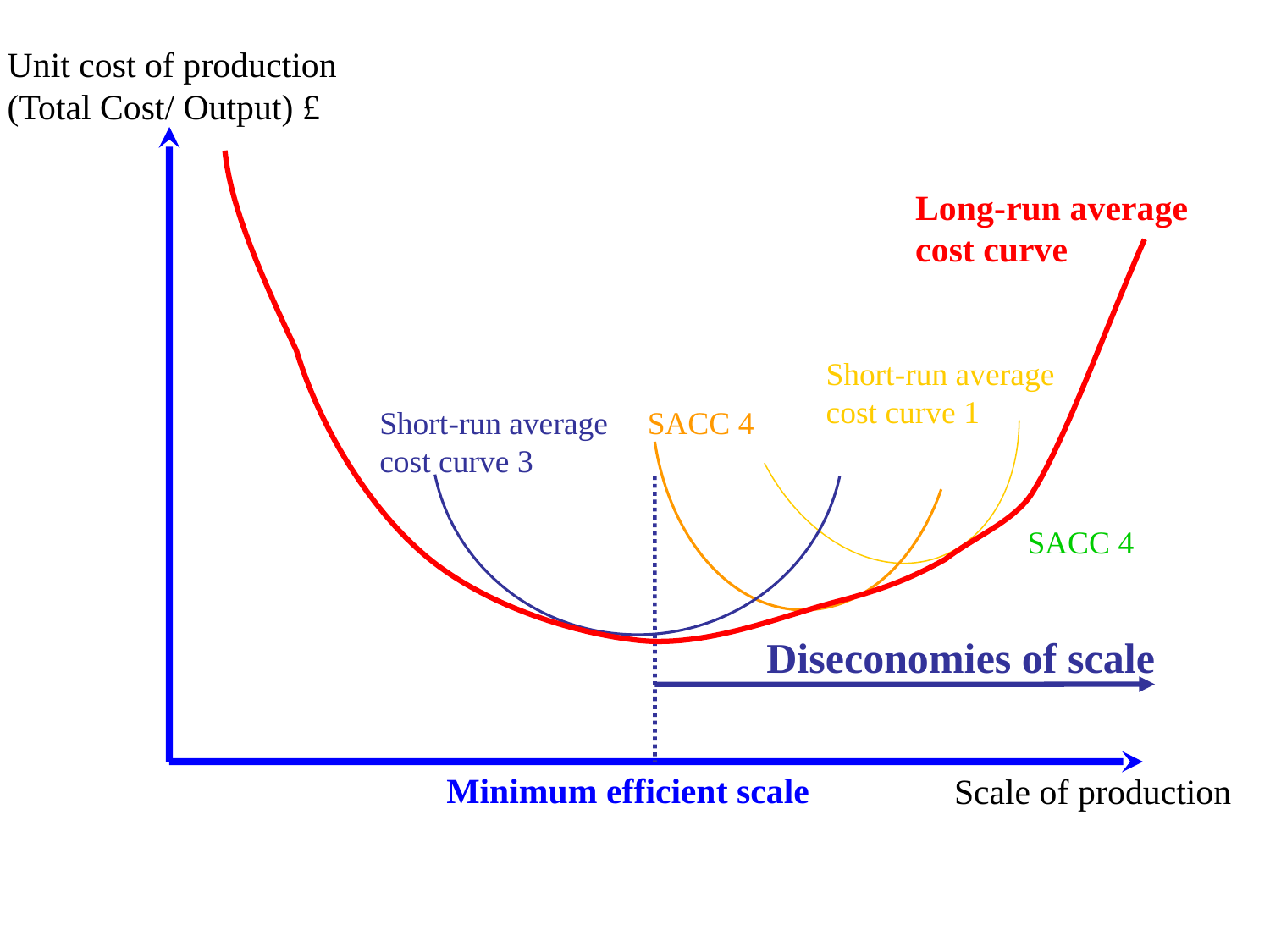

Unit cost of production (Total Cost/ Output) £

Long-run average cost curve
Short-run average cost curve 1

Short-run average cost curve 3
SACC 4

SACC 4
Diseconomies of scale

Scale of production

Minimum efficient scale